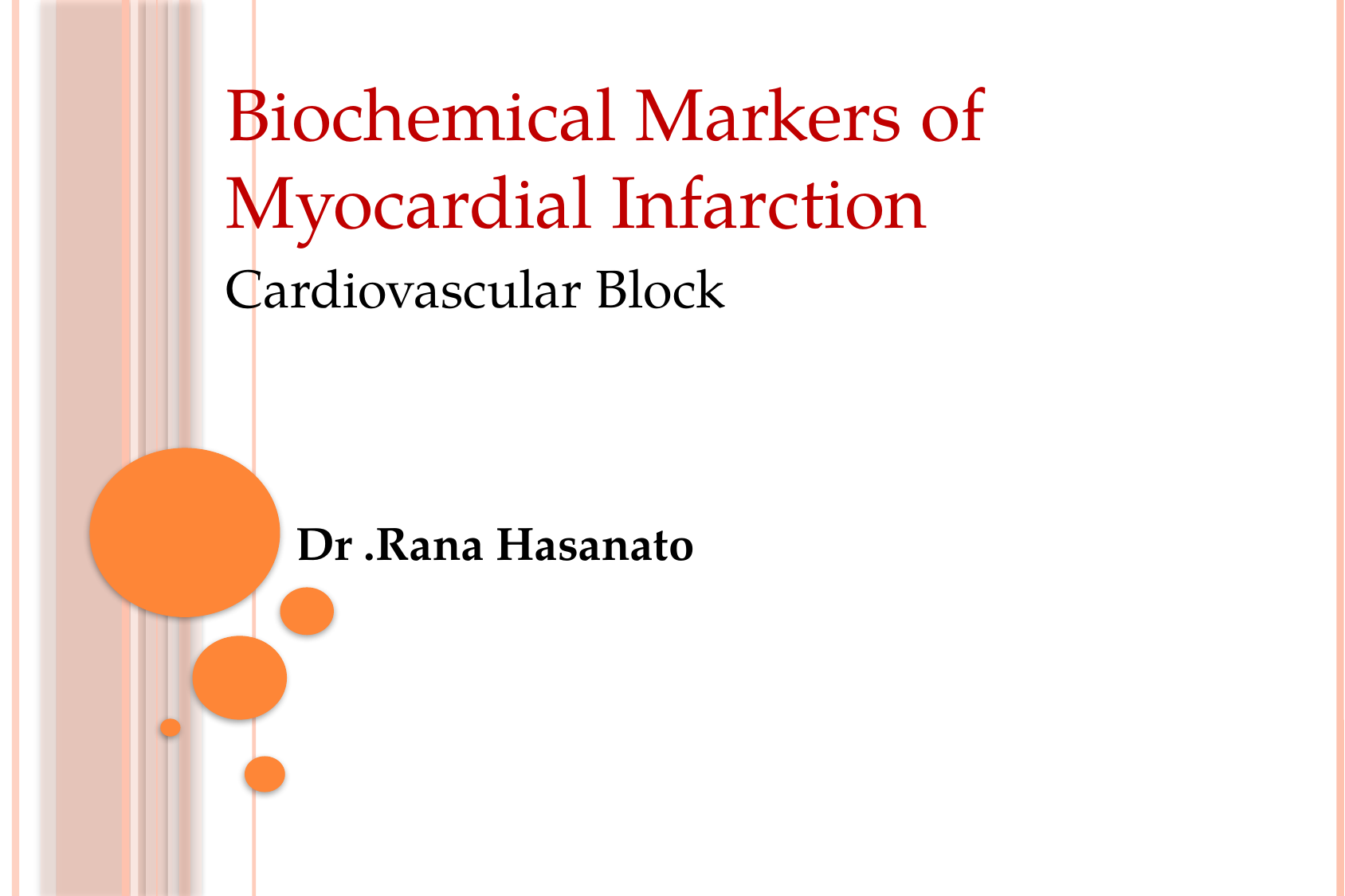

Biochemical Markers of
Myocardial Infarction
Cardiovascular Block

Dr .Rana Hasanato